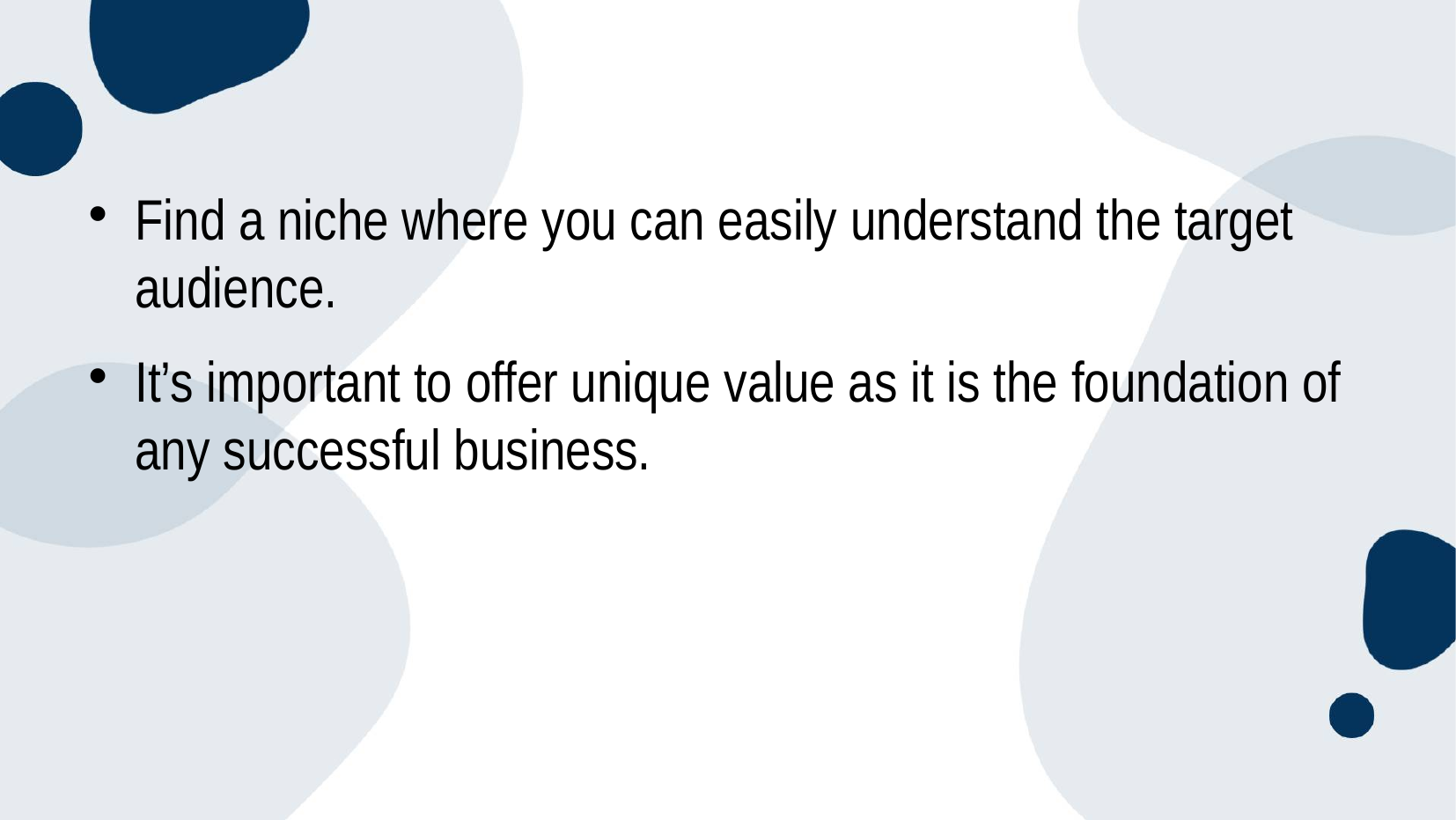

#
Find a niche where you can easily understand the target audience.
It’s important to offer unique value as it is the foundation of any successful business.